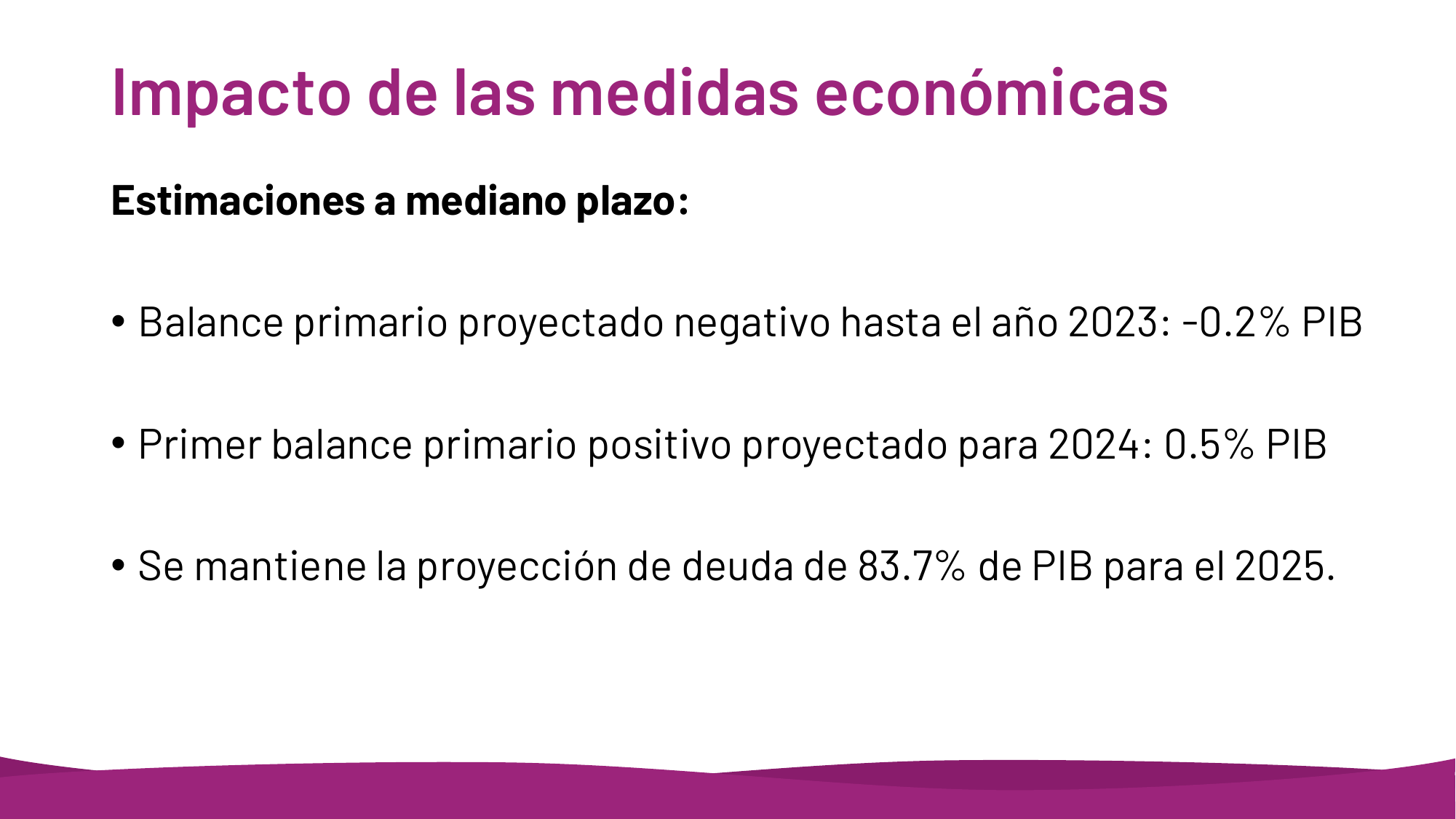

# Impacto de las medidas económicas
Estimaciones a mediano plazo:

Balance primario proyectado negativo hasta el año 2023: -0.2% PIB

Primer balance primario positivo proyectado para 2024: 0.5% PIB

Se mantiene la proyección de deuda de 83.7% de PIB para el 2025.